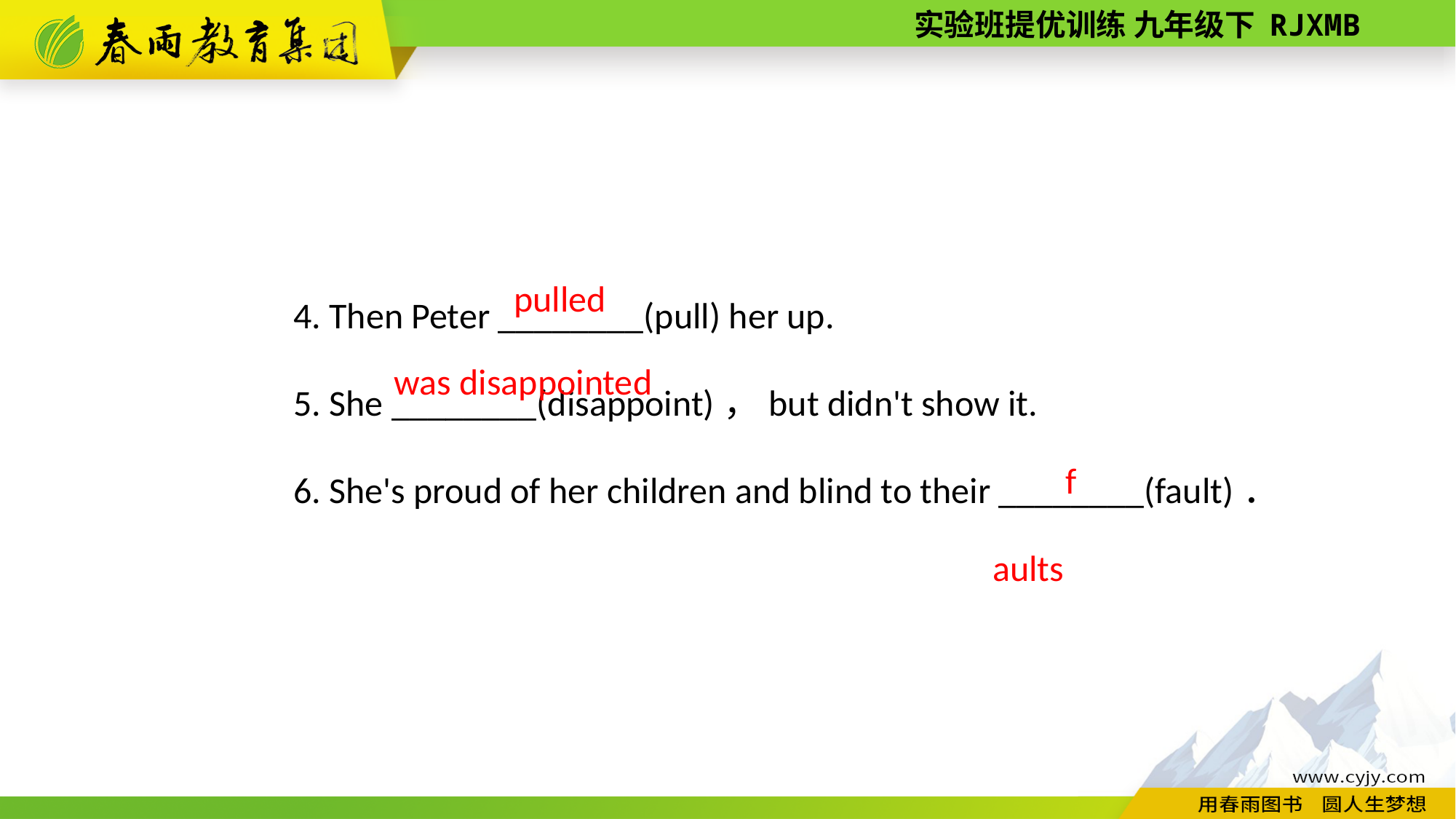

4. Then Peter ________(pull) her up.
5. She ________(disappoint)，but didn't show it.
6. She's proud of her children and blind to their ________(fault)．
pulled
was disappointed
faults